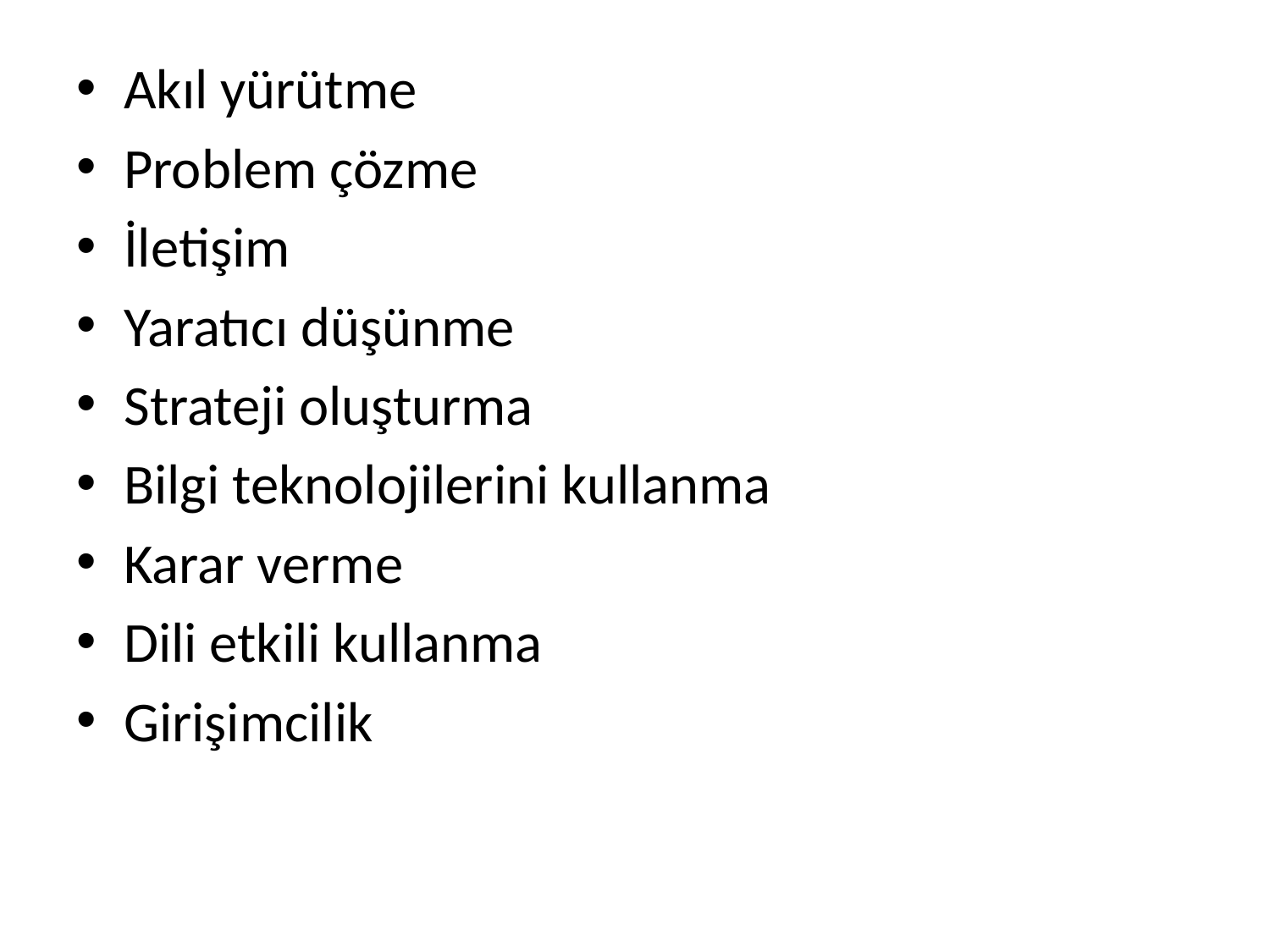

Akıl yürütme
Problem çözme
İletişim
Yaratıcı düşünme
Strateji oluşturma
Bilgi teknolojilerini kullanma
Karar verme
Dili etkili kullanma
Girişimcilik